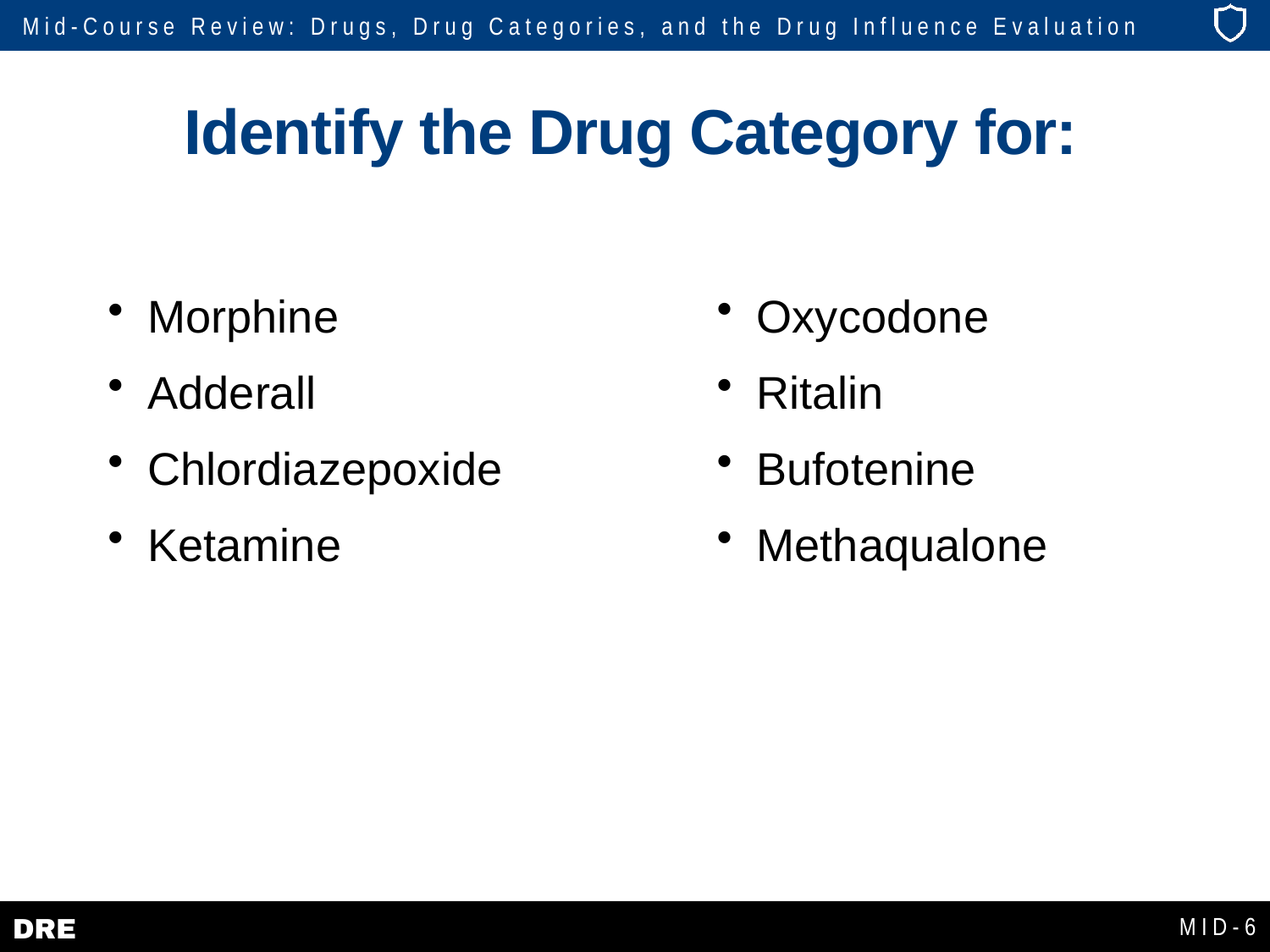

# Identify the Drug Category for:
Morphine
Adderall
Chlordiazepoxide
Ketamine
Oxycodone
Ritalin
Bufotenine
Methaqualone
MID-6